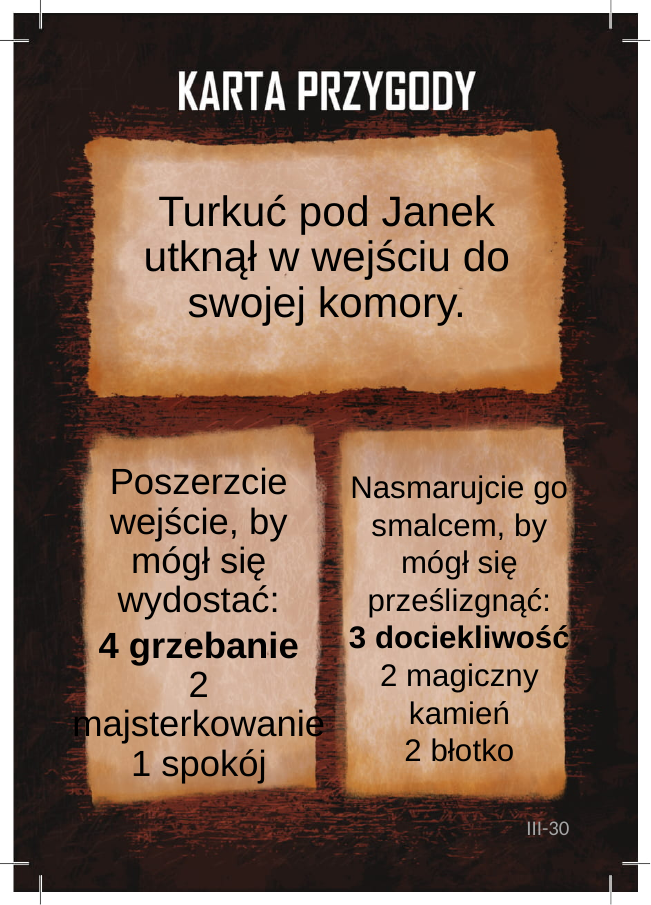

# Turkuć pod Janek utknął w wejściu do swojej komory.
Poszerzcie wejście, by mógł się wydostać:
4 grzebanie
2 majsterkowanie
1 spokój
Nasmarujcie go smalcem, by mógł się prześlizgnąć:
3 dociekliwość
2 magiczny kamień
2 błotko
III-30